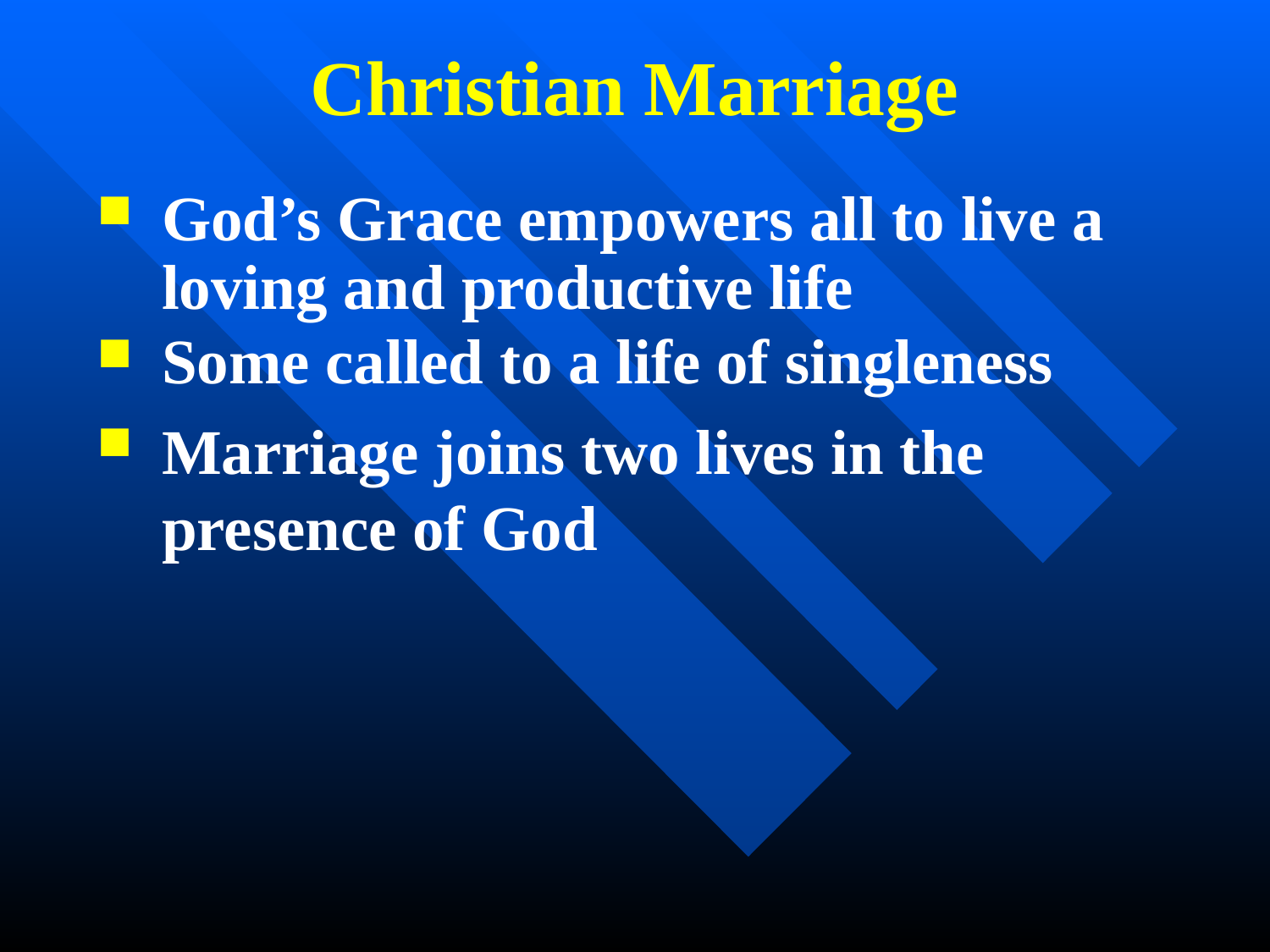

Christian Marriage
God’s Grace empowers all to live a loving and productive life
Some called to a life of singleness
Marriage joins two lives in the presence of God